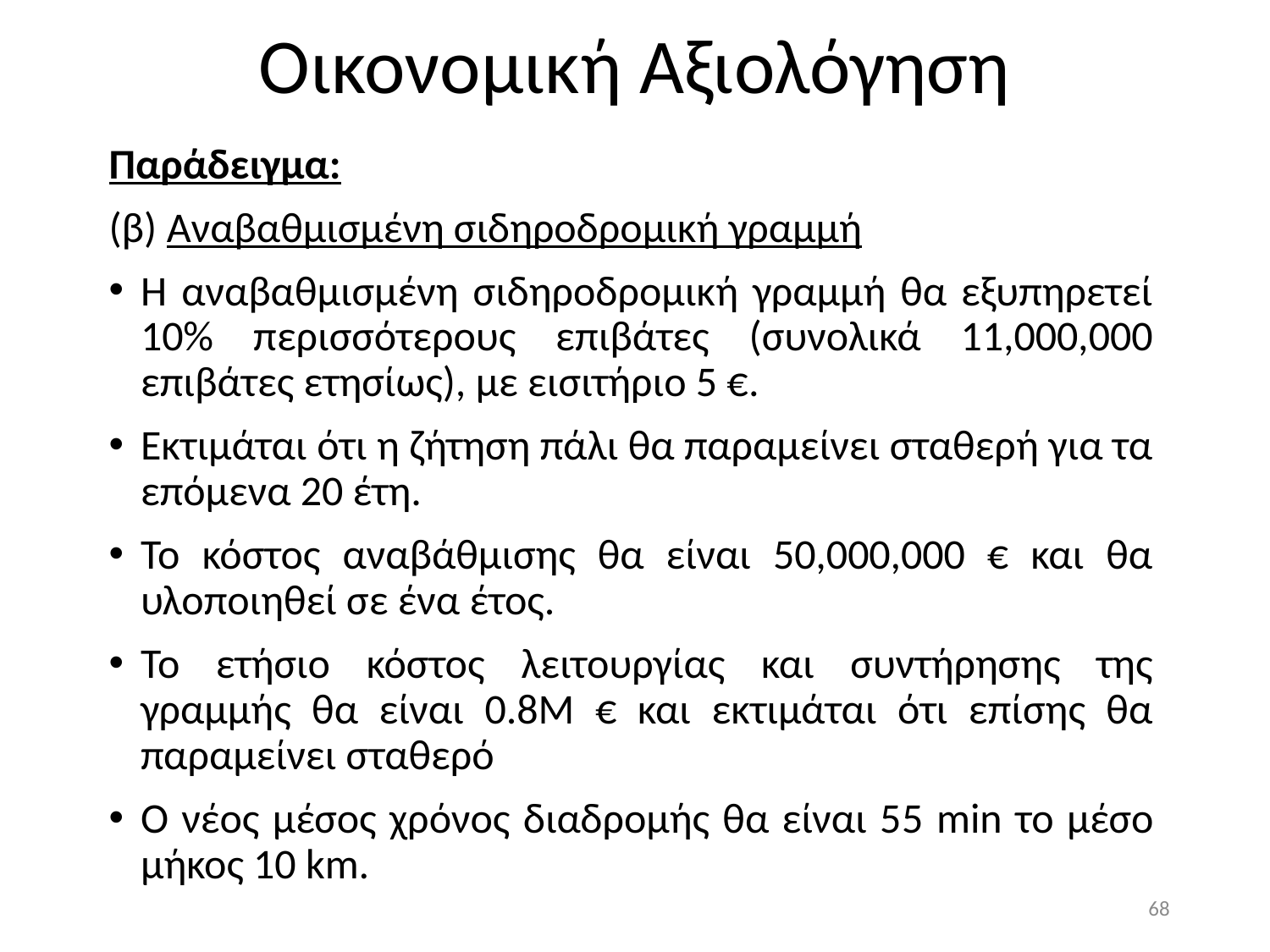

# Οικονομική Αξιολόγηση
Παράδειγμα:
(β) Αναβαθμισμένη σιδηροδρομική γραμμή
Η αναβαθμισμένη σιδηροδρομική γραμμή θα εξυπηρετεί 10% περισσότερους επιβάτες (συνολικά 11,000,000 επιβάτες ετησίως), με εισιτήριο 5 €.
Εκτιμάται ότι η ζήτηση πάλι θα παραμείνει σταθερή για τα επόμενα 20 έτη.
Το κόστος αναβάθμισης θα είναι 50,000,000 € και θα υλοποιηθεί σε ένα έτος.
Το ετήσιο κόστος λειτουργίας και συντήρησης της γραμμής θα είναι 0.8Μ € και εκτιμάται ότι επίσης θα παραμείνει σταθερό
Ο νέος μέσος χρόνος διαδρομής θα είναι 55 min το μέσο μήκος 10 km.
68